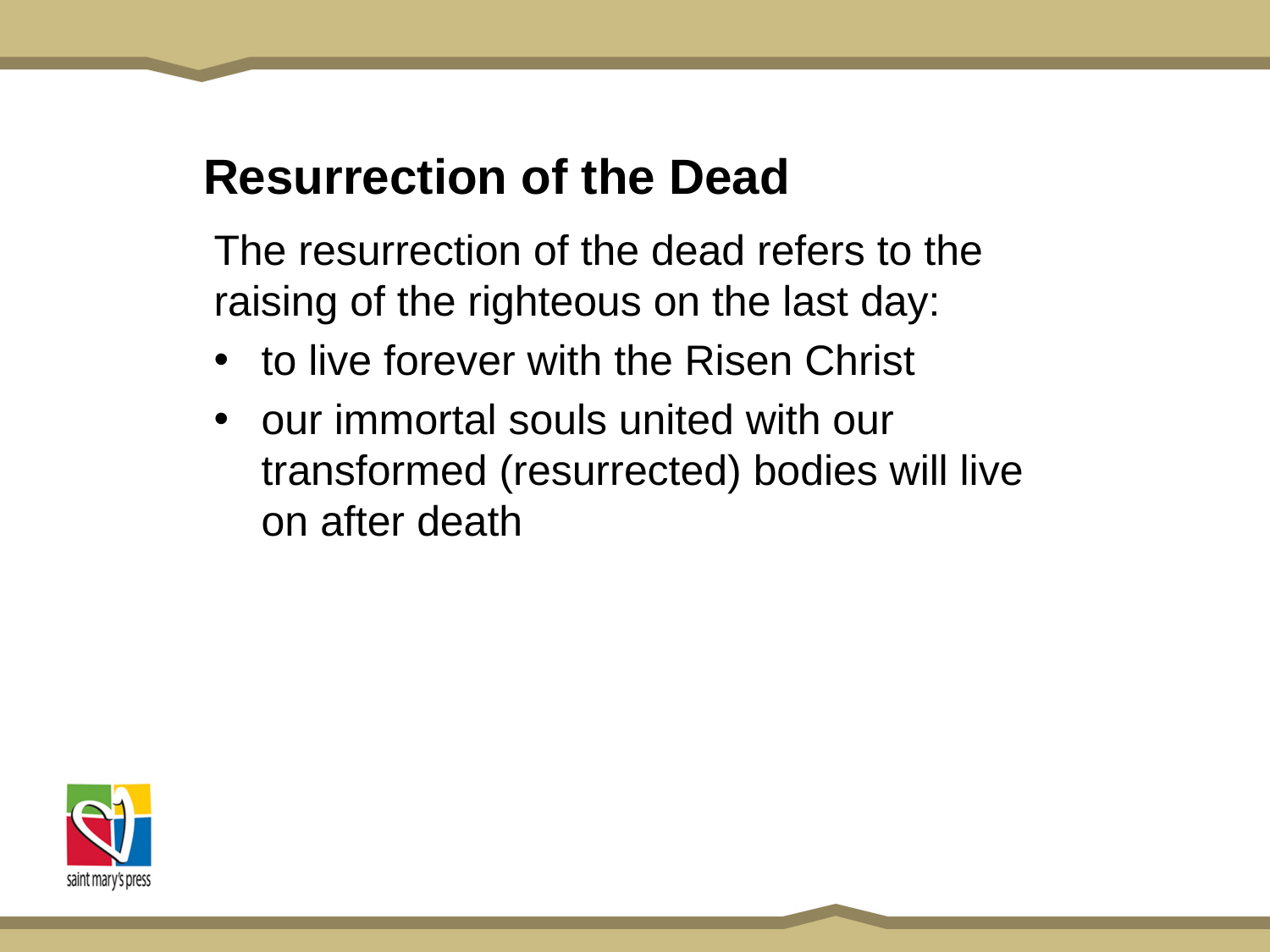

# Resurrection of the Dead
The resurrection of the dead refers to the raising of the righteous on the last day:
to live forever with the Risen Christ
our immortal souls united with our transformed (resurrected) bodies will live on after death